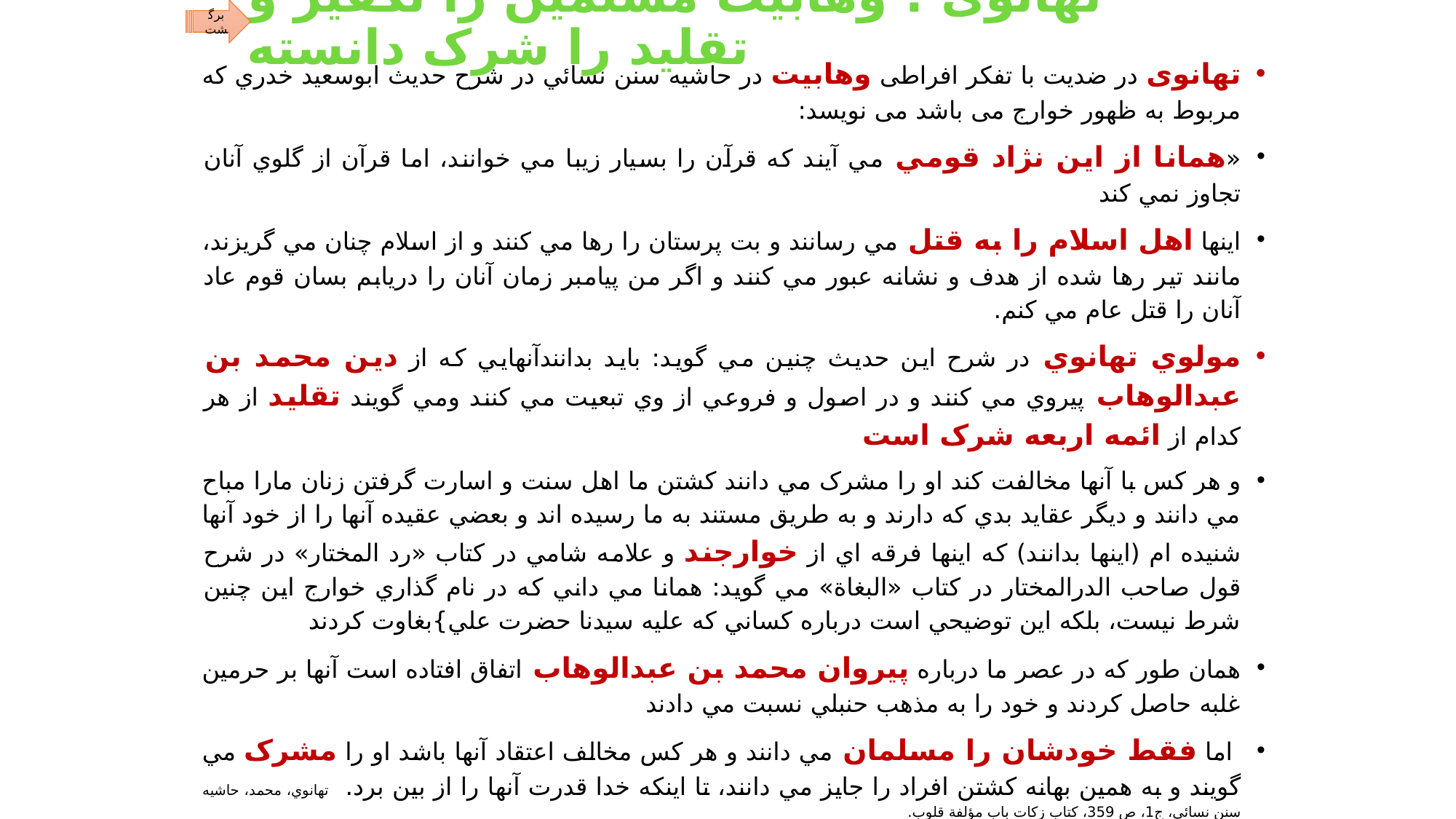

برگشت
# تهانوی : وهابیت مسلمین را تکفیر و تقلید را شرک دانسته
تهانوی در ضدیت با تفکر افراطی وهابیت در حاشيه سنن نسائي در شرح حديث ابوسعيد خدري که مربوط به ظهور خوارج می باشد می نویسد:
«همانا از این نژاد قومي مي آيند که قرآن را بسيار زيبا مي خوانند، اما قرآن از گلوي آنان تجاوز نمي کند
اينها اهل اسلام را به قتل مي رسانند و بت پرستان را رها مي کنند و از اسلام چنان مي گريزند، مانند تير رها شده از هدف و نشانه عبور مي کنند و اگر من پيامبر زمان آنان را دريابم بسان قوم عاد آنان را قتل عام مي کنم.
مولوي تهانوي در شرح اين حديث چنين مي گويد: بايد بدانندآنهايي که از دين محمد بن عبدالوهاب پيروي مي کنند و در اصول و فروعي از وي تبعيت مي کنند ومي گويند تقليد از هر کدام از ائمه اربعه شرک است
و هر کس با آنها مخالفت کند او را مشرک مي دانند کشتن ما اهل سنت و اسارت گرفتن زنان مارا مباح مي دانند و ديگر عقايد بدي که دارند و به طريق مستند به ما رسيده اند و بعضي عقيده آنها را از خود آنها شنيده ام (اينها بدانند) که اينها فرقه اي از خوارجند و علامه شامي در کتاب «رد المختار» در شرح قول صاحب الدرالمختار در کتاب «البغاة» مي گويد: همانا مي داني که در نام گذاري خوارج اين چنين شرط نيست، بلکه اين توضيحي است درباره کساني که عليه سيدنا حضرت علي}بغاوت کردند
همان طور که در عصر ما درباره پيروان محمد بن عبدالوهاب اتفاق افتاده است آنها بر حرمين غلبه حاصل کردند و خود را به مذهب حنبلي نسبت مي دادند
 اما فقط خودشان را مسلمان مي دانند و هر کس مخالف اعتقاد آنها باشد او را مشرک مي گويند و به همين بهانه کشتن افراد را جايز مي دانند، تا اينکه خدا قدرت آنها را از بين برد.  تهانوي، محمد، حاشيه سنن نسائي، ج1، ص 359، کتاب زکات باب مؤلفة قلوب.